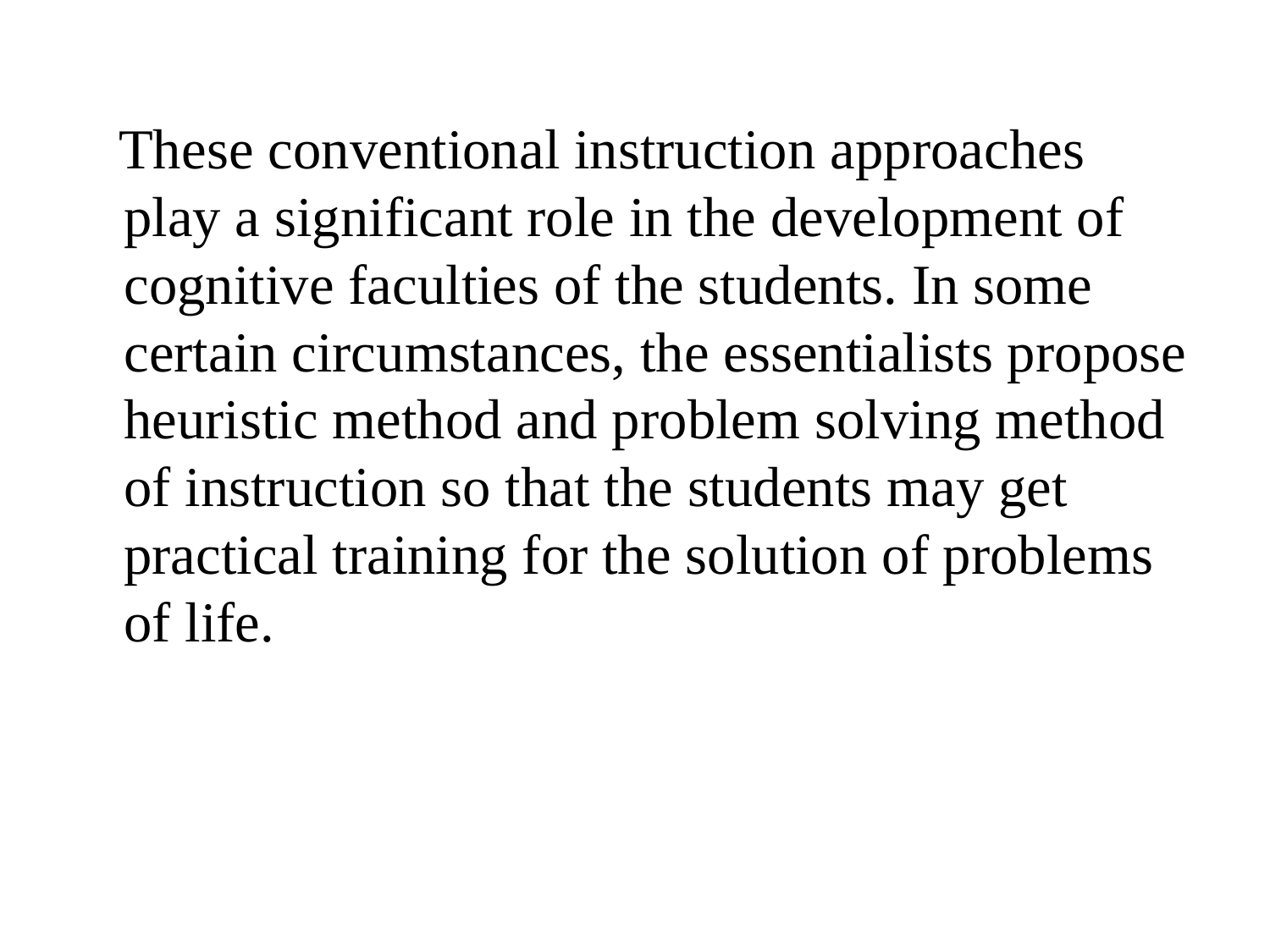

These conventional instruction approaches play a significant role in the development of cognitive faculties of the students. In some certain circumstances, the essentialists propose heuristic method and problem solving method of instruction so that the students may get practical training for the solution of problems of life.